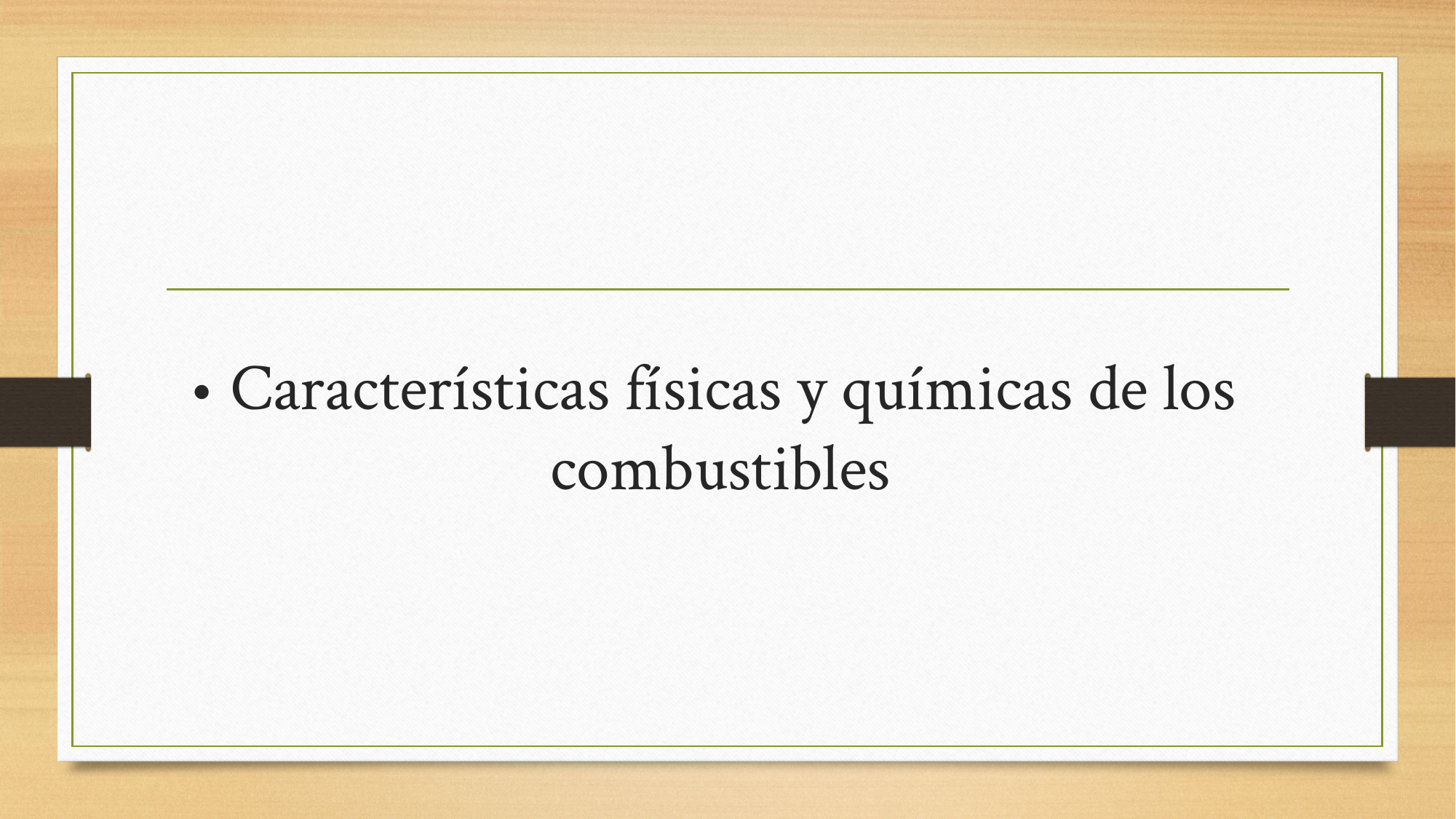

# • Características físicas y químicas de los combustibles